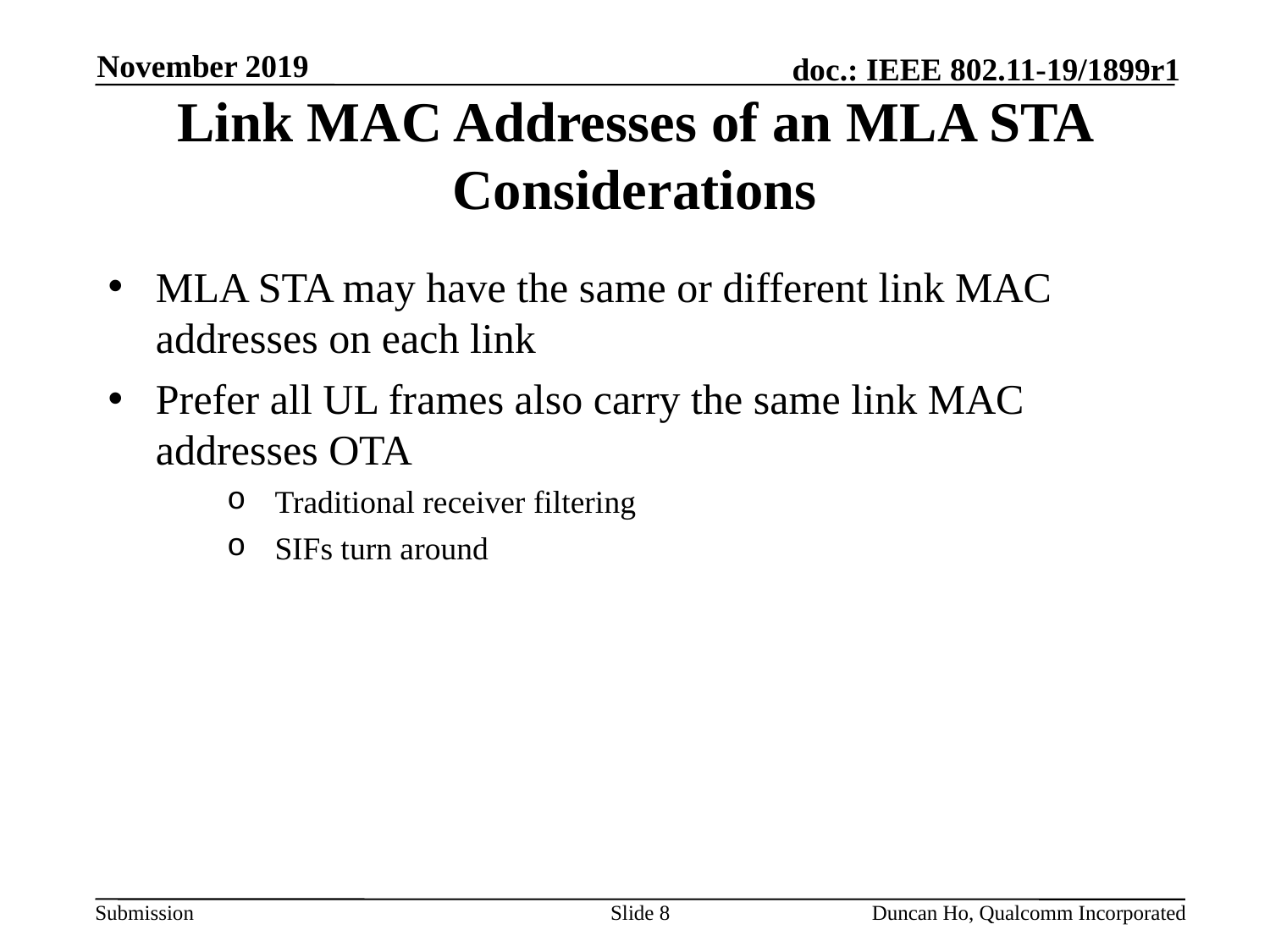

November 2019
# Link MAC Addresses of an MLA STA Considerations
MLA STA may have the same or different link MAC addresses on each link
Prefer all UL frames also carry the same link MAC addresses OTA
Traditional receiver filtering
SIFs turn around

Slide 8
Duncan Ho, Qualcomm Incorporated